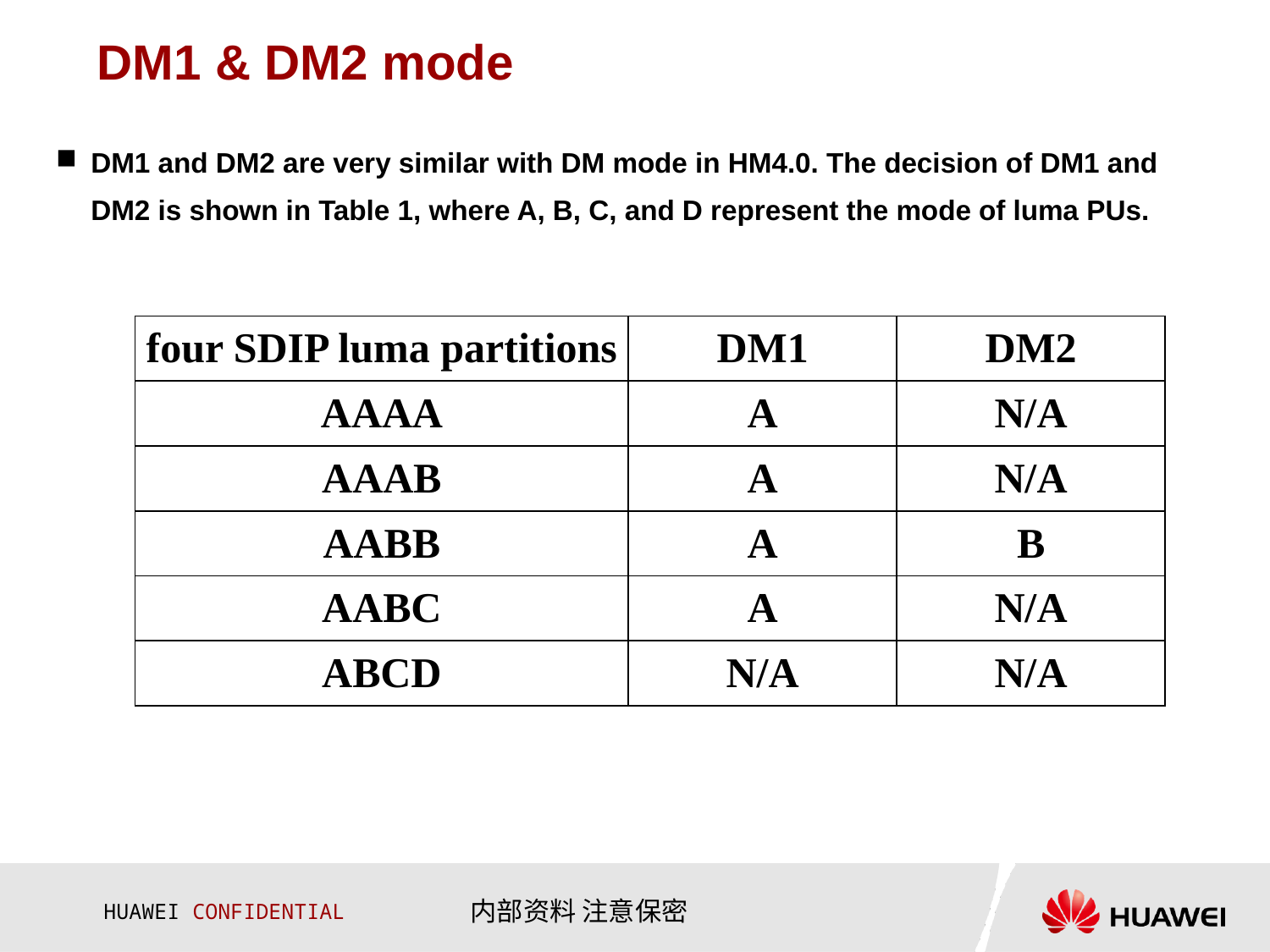

# DM1 & DM2 mode
DM1 and DM2 are very similar with DM mode in HM4.0. The decision of DM1 and DM2 is shown in Table 1, where A, B, C, and D represent the mode of luma PUs.
| four SDIP luma partitions | DM1 | DM2 |
| --- | --- | --- |
| AAAA | A | N/A |
| AAAB | A | N/A |
| AABB | A | B |
| AABC | A | N/A |
| ABCD | N/A | N/A |